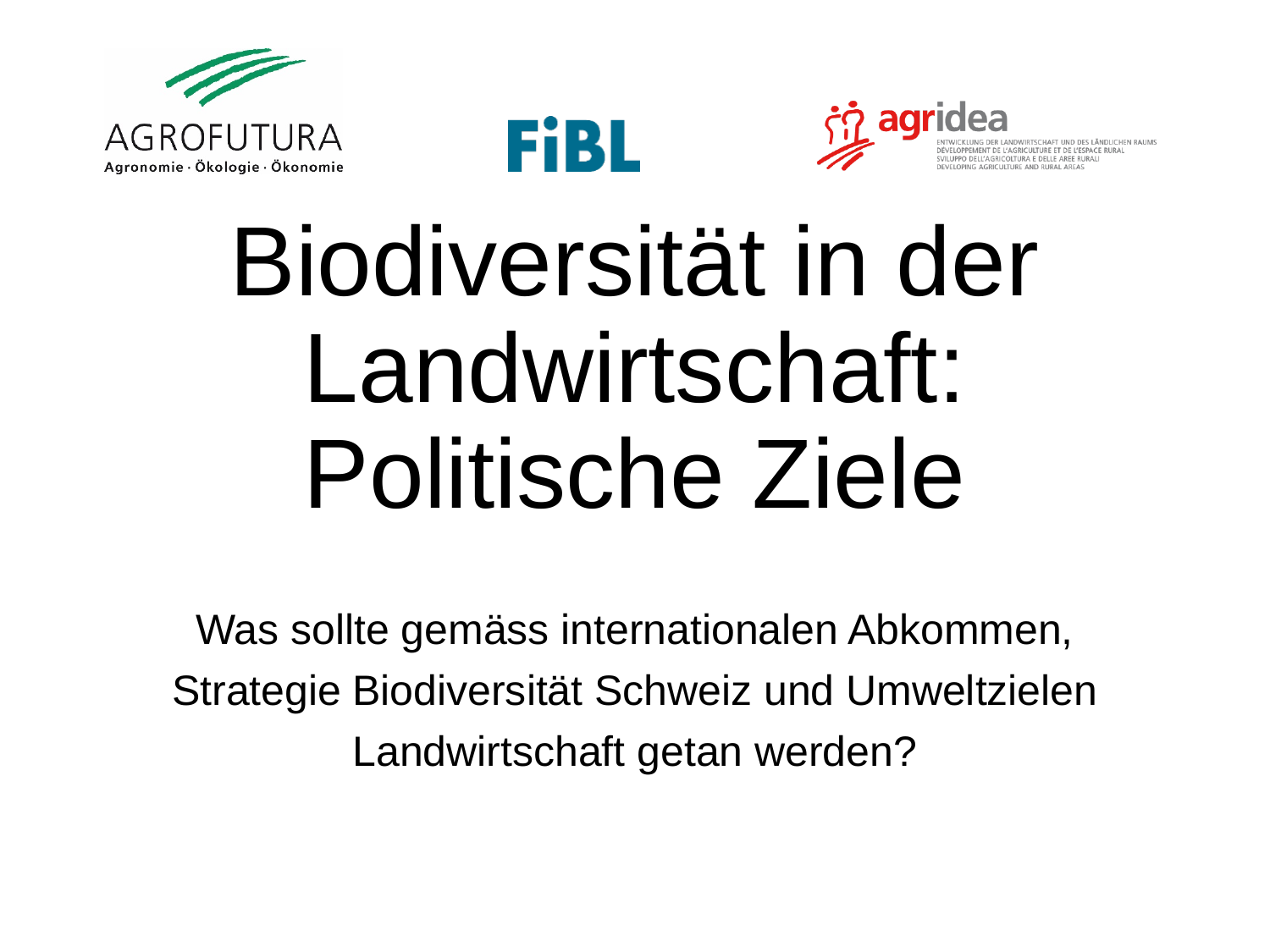

# Biodiversität in der Landwirtschaft: Politische Ziele
Was sollte gemäss internationalen Abkommen, Strategie Biodiversität Schweiz und Umweltzielen Landwirtschaft getan werden?